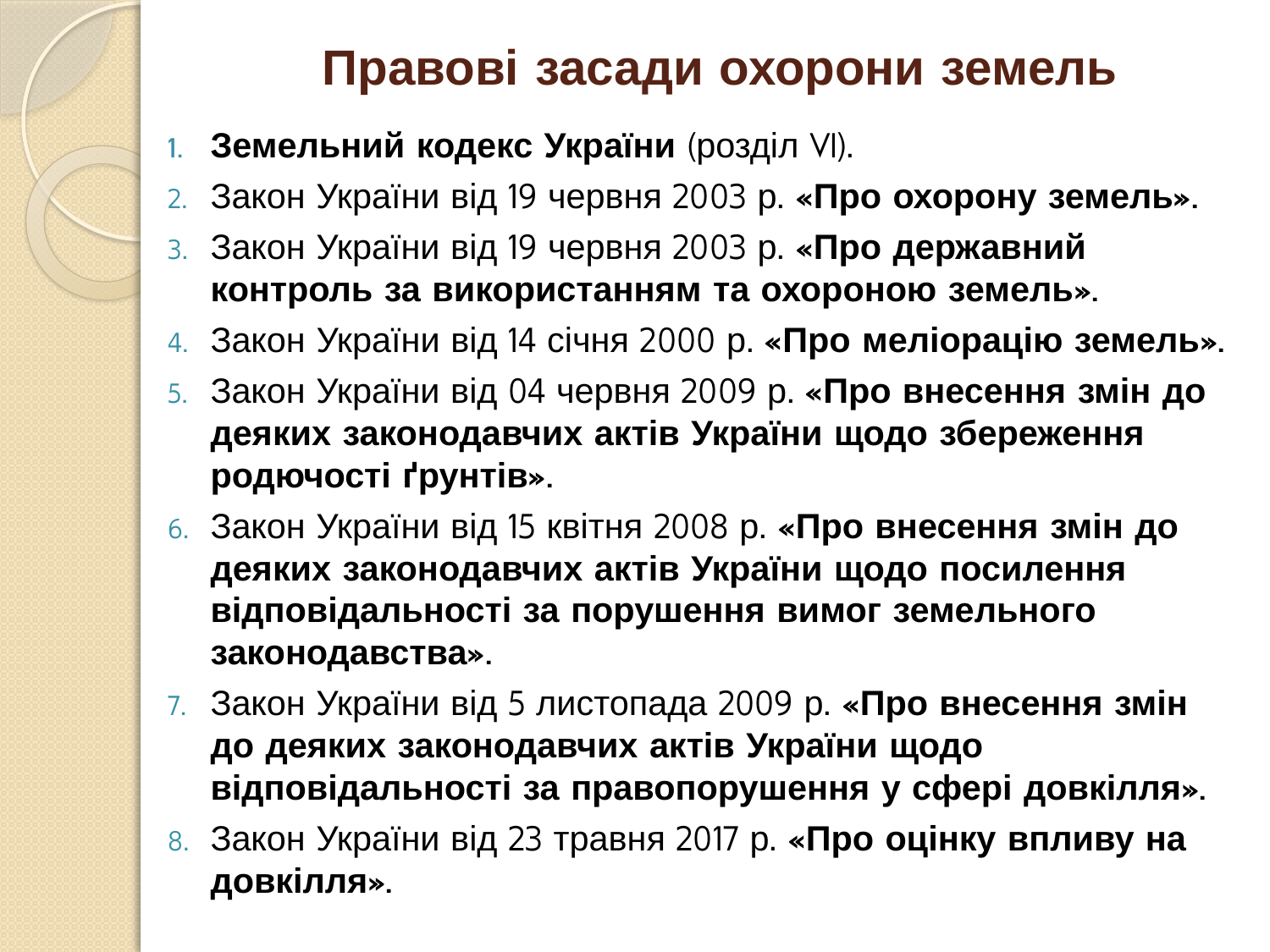

# Правові засади охорони земель
Земельний кодекс України (розділ VI).
Закон України від 19 червня 2003 р. «Про охорону земель».
Закон України від 19 червня 2003 р. «Про державний контроль за використанням та охороною земель».
Закон України від 14 січня 2000 р. «Про меліорацію земель».
Закон України від 04 червня 2009 р. «Про внесення змін до деяких законодавчих актів України щодо збереження родючості ґрунтів».
Закон України від 15 квітня 2008 р. «Про внесення змін до деяких законодавчих актів України щодо посилення відповідальності за порушення вимог земельного законодавства».
Закон України від 5 листопада 2009 р. «Про внесення змін до деяких законодавчих актів України щодо відповідальності за правопорушення у сфері довкілля».
Закон України від 23 травня 2017 р. «Про оцінку впливу на довкілля».